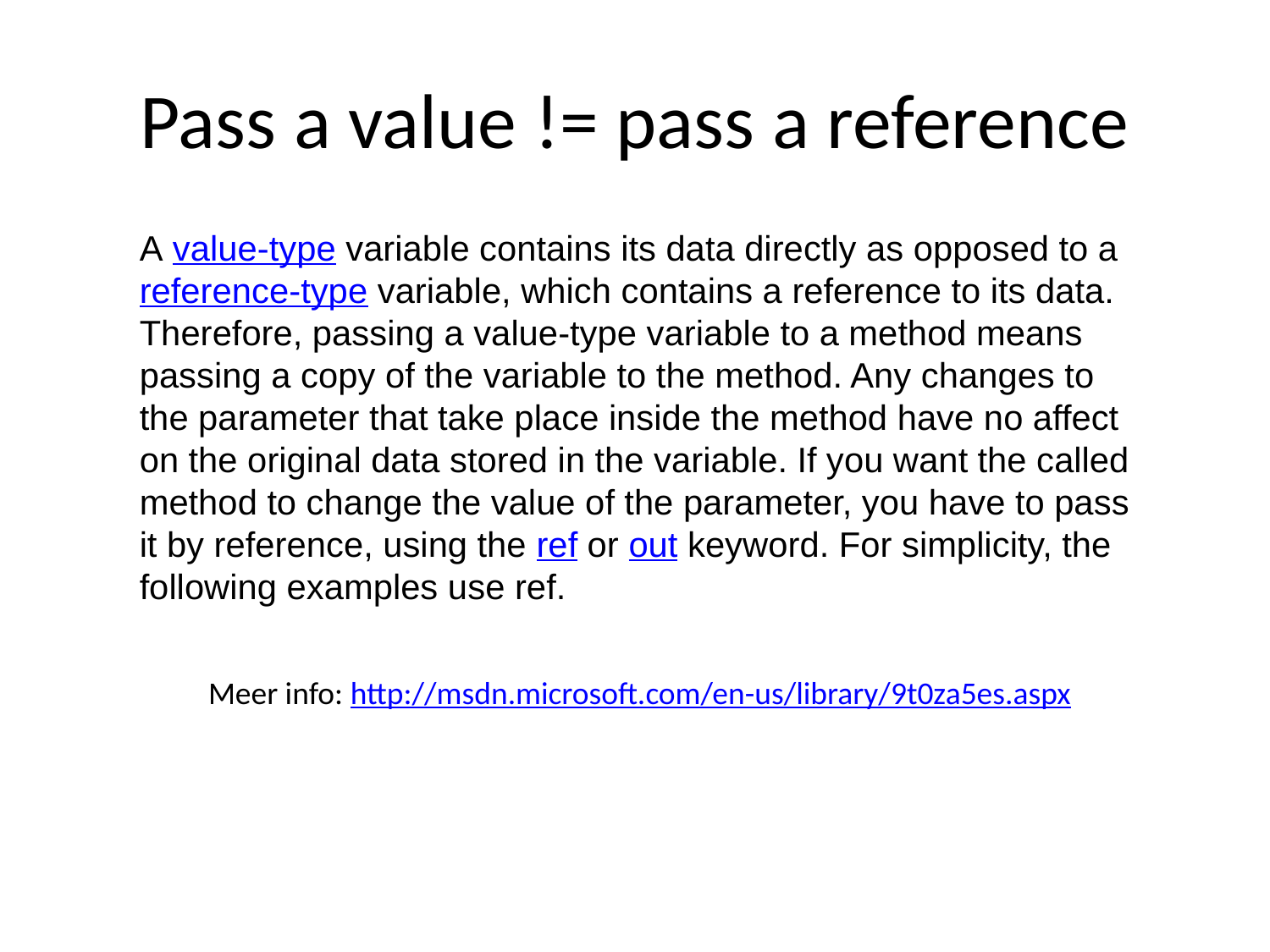

# Pass a value != pass a reference
A value-type variable contains its data directly as opposed to a reference-type variable, which contains a reference to its data. Therefore, passing a value-type variable to a method means passing a copy of the variable to the method. Any changes to the parameter that take place inside the method have no affect on the original data stored in the variable. If you want the called method to change the value of the parameter, you have to pass it by reference, using the ref or out keyword. For simplicity, the following examples use ref.
Meer info: http://msdn.microsoft.com/en-us/library/9t0za5es.aspx